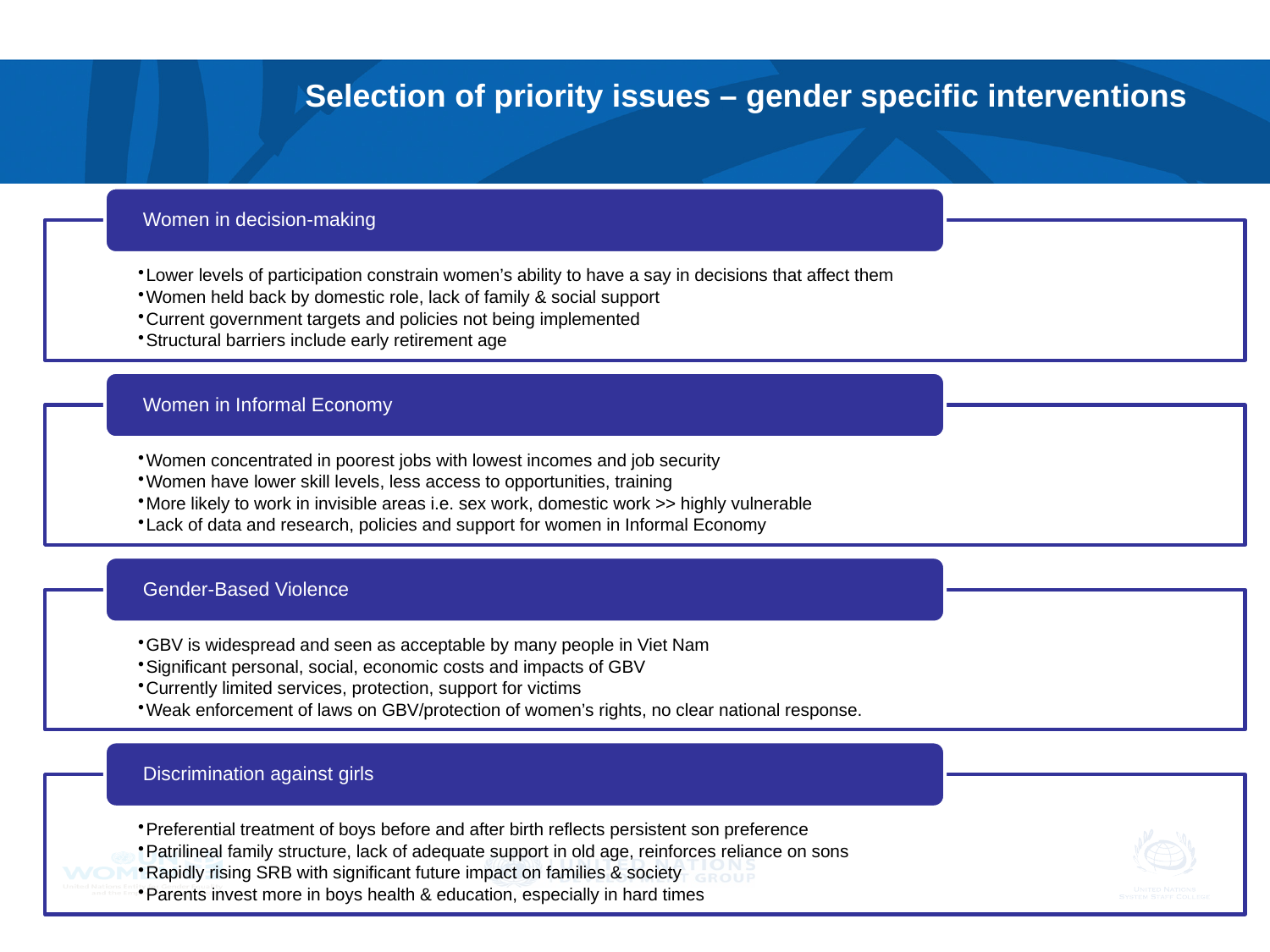

# Selection of priority issues – gender specific interventions
Lower levels of participation constrain women’s ability to have a say in decisions that affect them
Women held back by domestic role, lack of family & social support
Current government targets and policies not being implemented
Structural barriers include early retirement age
Women in decision-making
Women concentrated in poorest jobs with lowest incomes and job security
Women have lower skill levels, less access to opportunities, training
More likely to work in invisible areas i.e. sex work, domestic work >> highly vulnerable
Lack of data and research, policies and support for women in Informal Economy
Women in Informal Economy
GBV is widespread and seen as acceptable by many people in Viet Nam
Significant personal, social, economic costs and impacts of GBV
Currently limited services, protection, support for victims
Weak enforcement of laws on GBV/protection of women’s rights, no clear national response.
Gender-Based Violence
Preferential treatment of boys before and after birth reflects persistent son preference
Patrilineal family structure, lack of adequate support in old age, reinforces reliance on sons
Rapidly rising SRB with significant future impact on families & society
Parents invest more in boys health & education, especially in hard times
Discrimination against girls